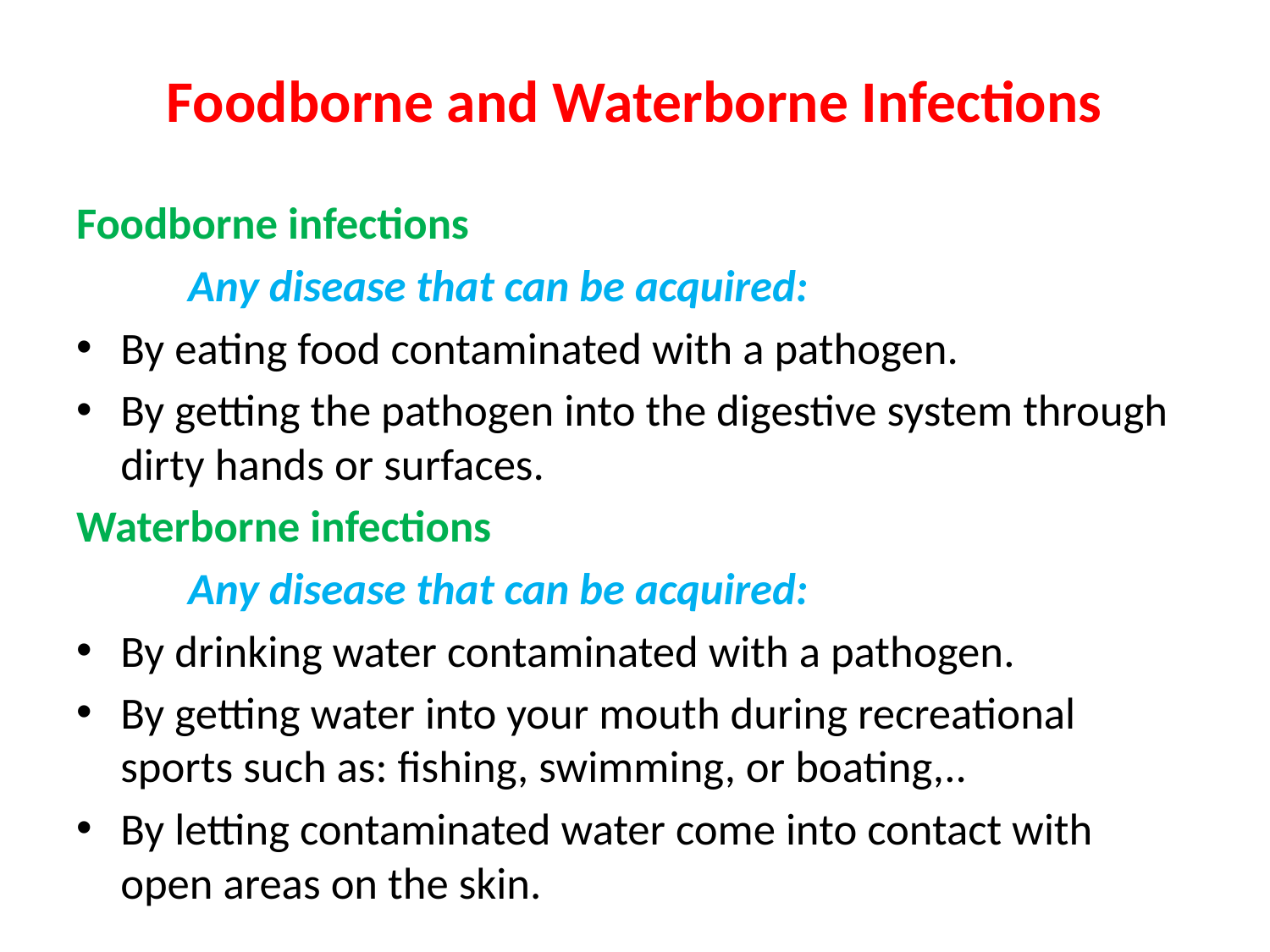

# Foodborne and Waterborne Infections
Foodborne infections
           Any disease that can be acquired:
By eating food contaminated with a pathogen.
By getting the pathogen into the digestive system through dirty hands or surfaces.
Waterborne infections
           Any disease that can be acquired:
By drinking water contaminated with a pathogen.
By getting water into your mouth during recreational sports such as: fishing, swimming, or boating,..
By letting contaminated water come into contact with open areas on the skin.